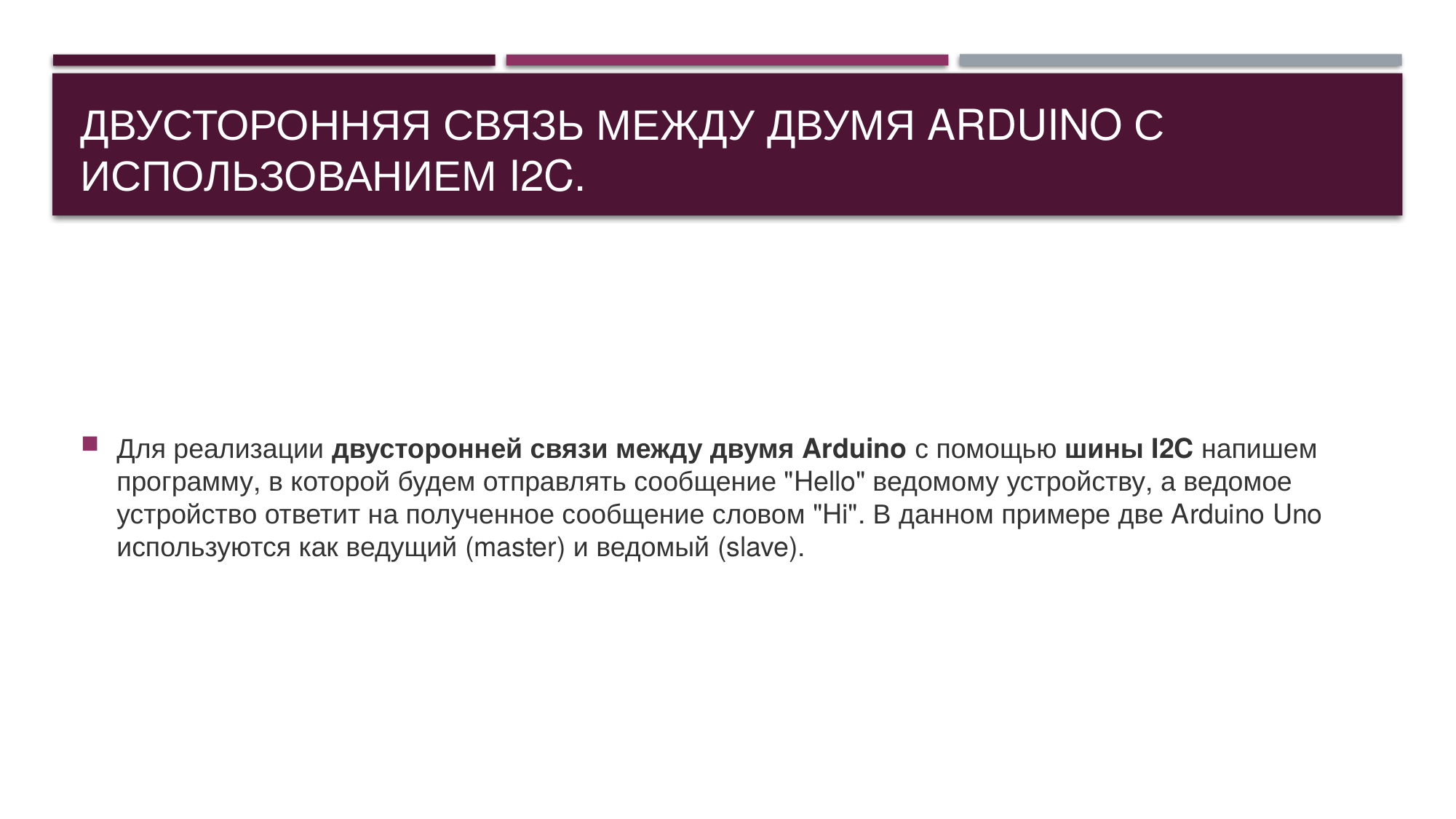

# Двусторонняя связь между двумя Arduino с использованием I2C.

Для реализации двусторонней связи между двумя Arduino с помощью шины I2C напишем программу, в которой будем отправлять сообщение "Hello" ведомому устройству, а ведомое устройство ответит на полученное сообщение словом "Hi". В данном примере две Arduino Uno используются как ведущий (master) и ведомый (slave).